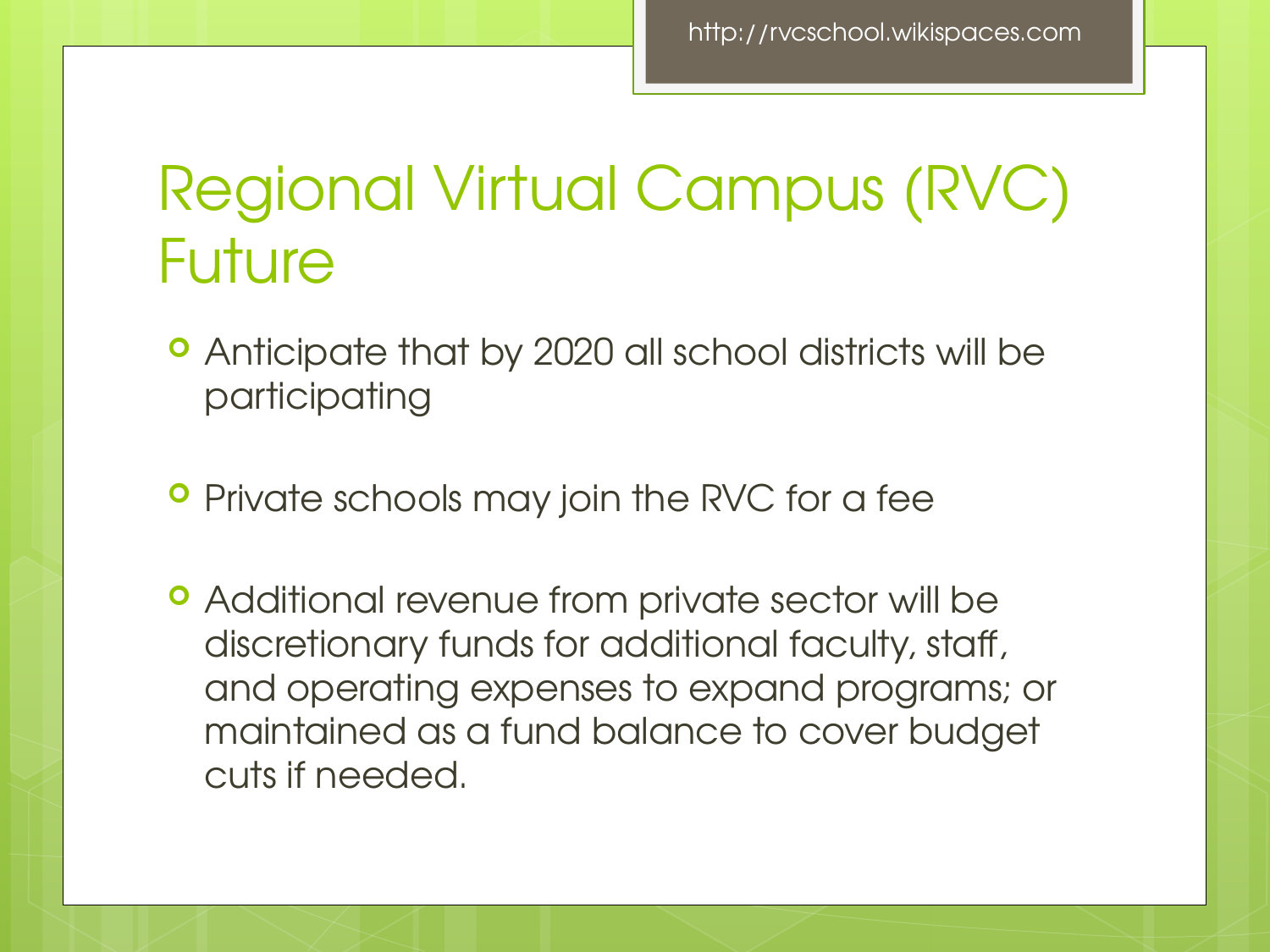

http://rvcschool.wikispaces.com
# Regional Virtual Campus (RVC) Future
Anticipate that by 2020 all school districts will be participating

Private schools may join the RVC for a fee

Additional revenue from private sector will be discretionary funds for additional faculty, staff, and operating expenses to expand programs; or maintained as a fund balance to cover budget cuts if needed.